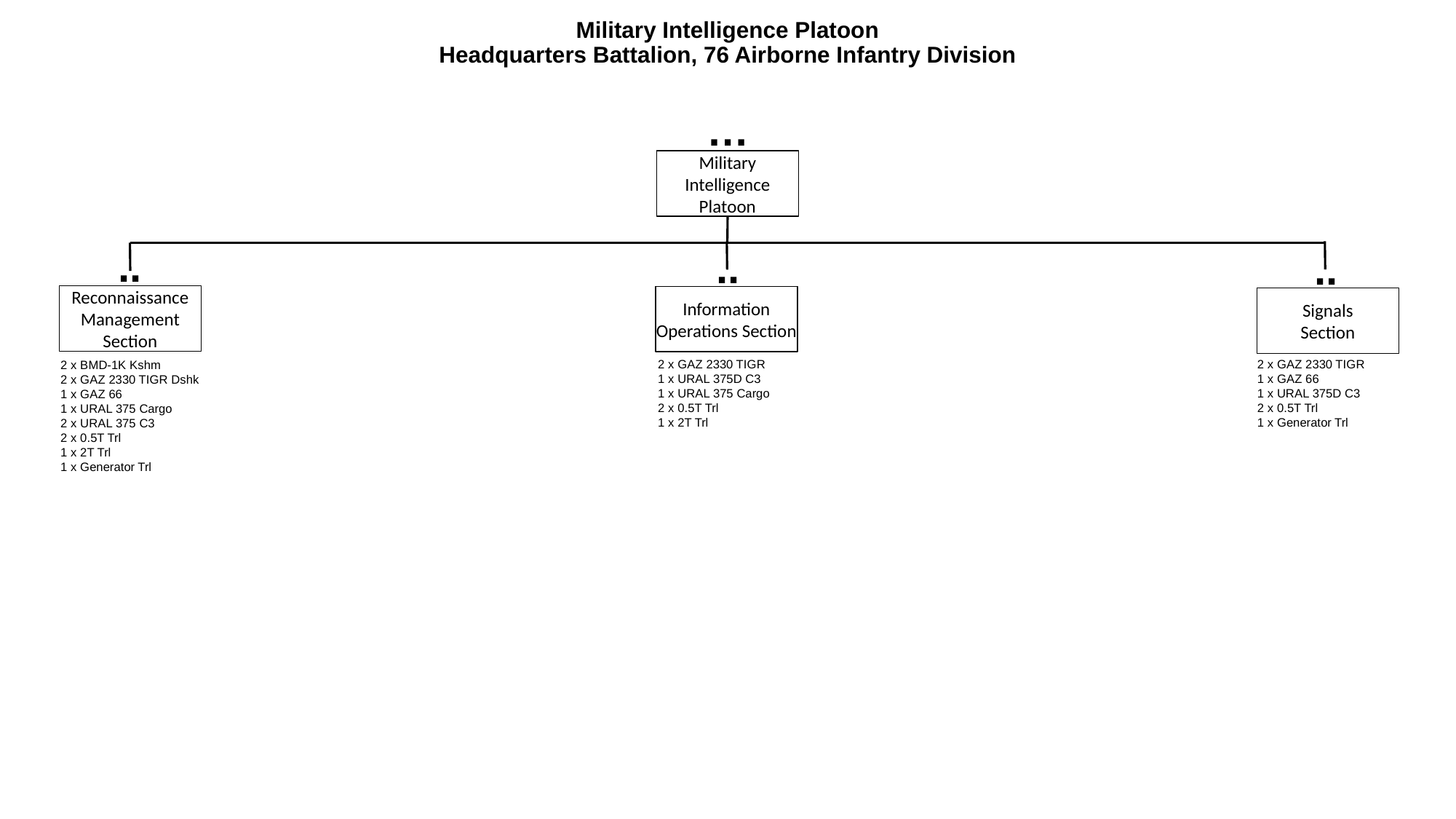

# Military Intelligence Platoon Headquarters Battalion, 76 Airborne Infantry Division
…
Military Intelligence Platoon
..
..
..
Reconnaissance Management
Section
Information Operations Section
Signals
Section
2 x GAZ 2330 TIGR
1 x URAL 375D C3
1 x URAL 375 Cargo
2 x 0.5T Trl
1 x 2T Trl
2 x GAZ 2330 TIGR
1 x GAZ 66
1 x URAL 375D C3
2 x 0.5T Trl
1 x Generator Trl
2 x BMD-1K Kshm
2 x GAZ 2330 TIGR Dshk
1 x GAZ 66
1 x URAL 375 Cargo
2 x URAL 375 C3
2 x 0.5T Trl
1 x 2T Trl
1 x Generator Trl